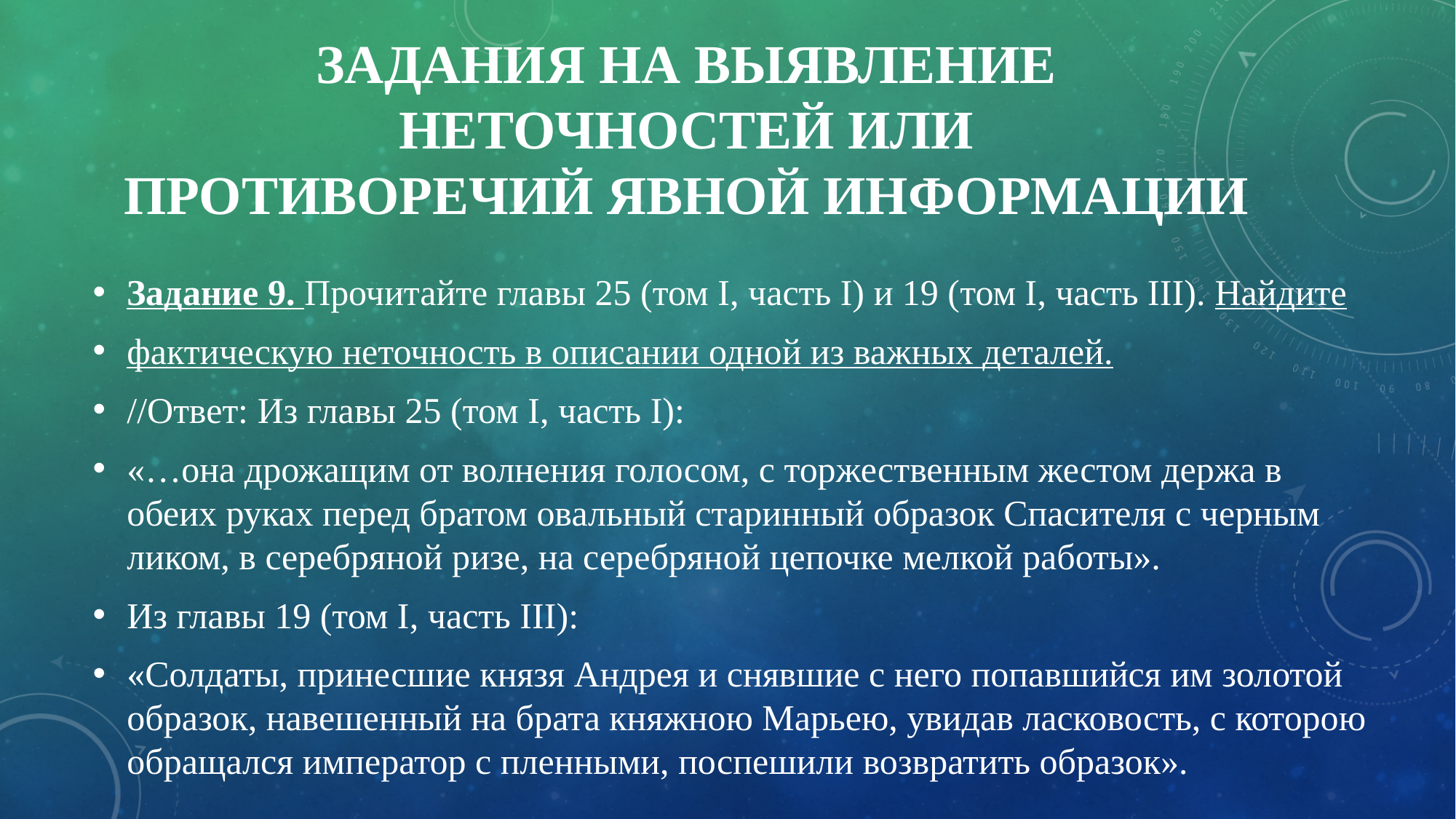

# Задания на выявление неточностей или противоречий явной информации
Задание 9. Прочитайте главы 25 (том I, часть I) и 19 (том I, часть III). Найдите
фактическую неточность в описании одной из важных деталей.
//Ответ: Из главы 25 (том I, часть I):
«…она дрожащим от волнения голосом, с торжественным жестом держа в обеих руках перед братом овальный старинный образок Спасителя с черным ликом, в серебряной ризе, на серебряной цепочке мелкой работы».
Из главы 19 (том I, часть III):
«Солдаты, принесшие князя Андрея и снявшие с него попавшийся им золотой образок, навешенный на брата княжною Марьею, увидав ласковость, с которою обращался император с пленными, поспешили возвратить образок».